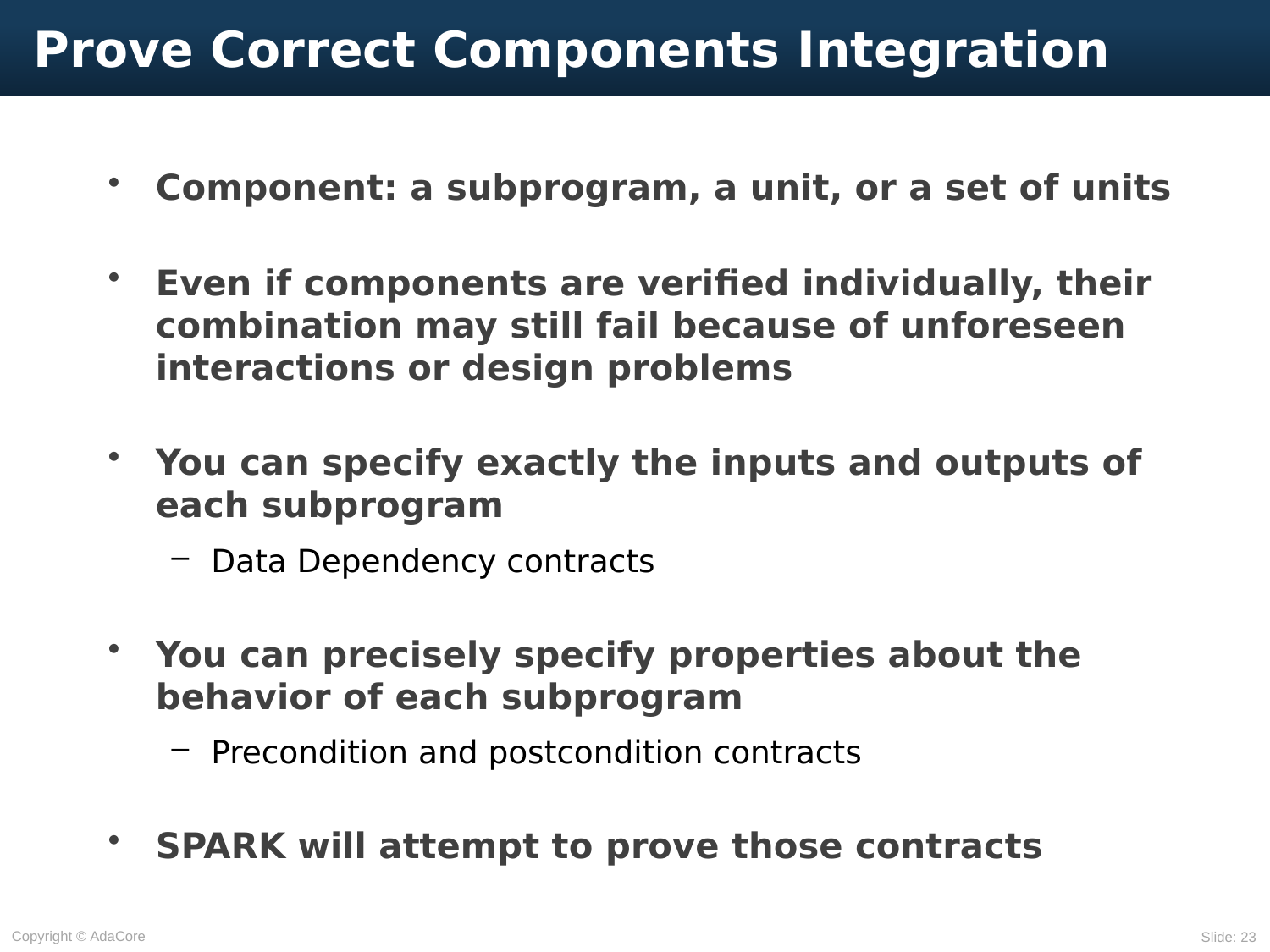

# Prove Correct Components Integration
Component: a subprogram, a unit, or a set of units
Even if components are veriﬁed individually, their combination may still fail because of unforeseen interactions or design problems
You can specify exactly the inputs and outputs of each subprogram
Data Dependency contracts
You can precisely specify properties about the behavior of each subprogram
Precondition and postcondition contracts
SPARK will attempt to prove those contracts